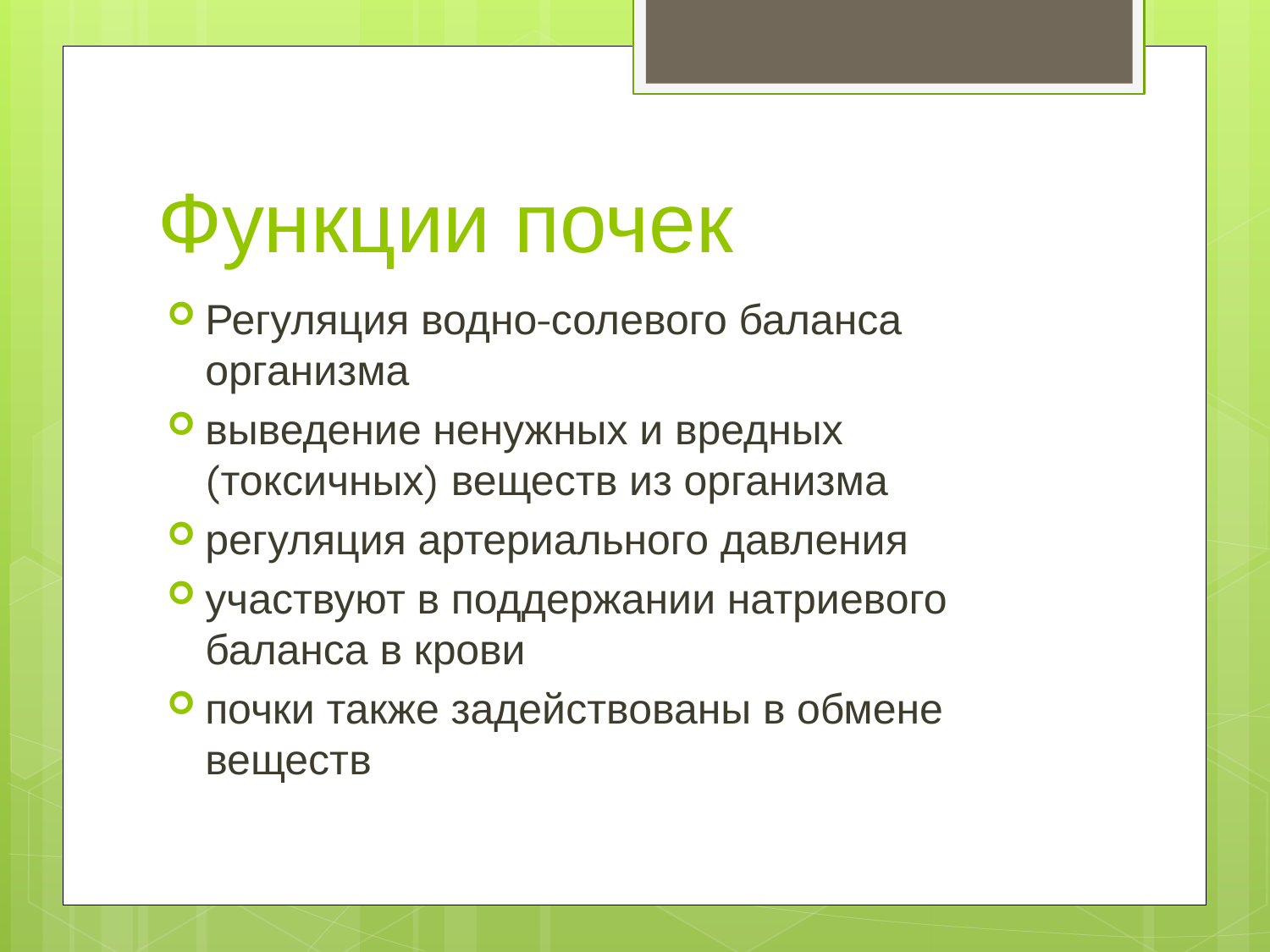

# Функции почек
Регуляция водно-солевого баланса организма
выведение ненужных и вредных (токсичных) веществ из организма
регуляция артериального давления
участвуют в поддержании натриевого баланса в крови
почки также задействованы в обмене веществ